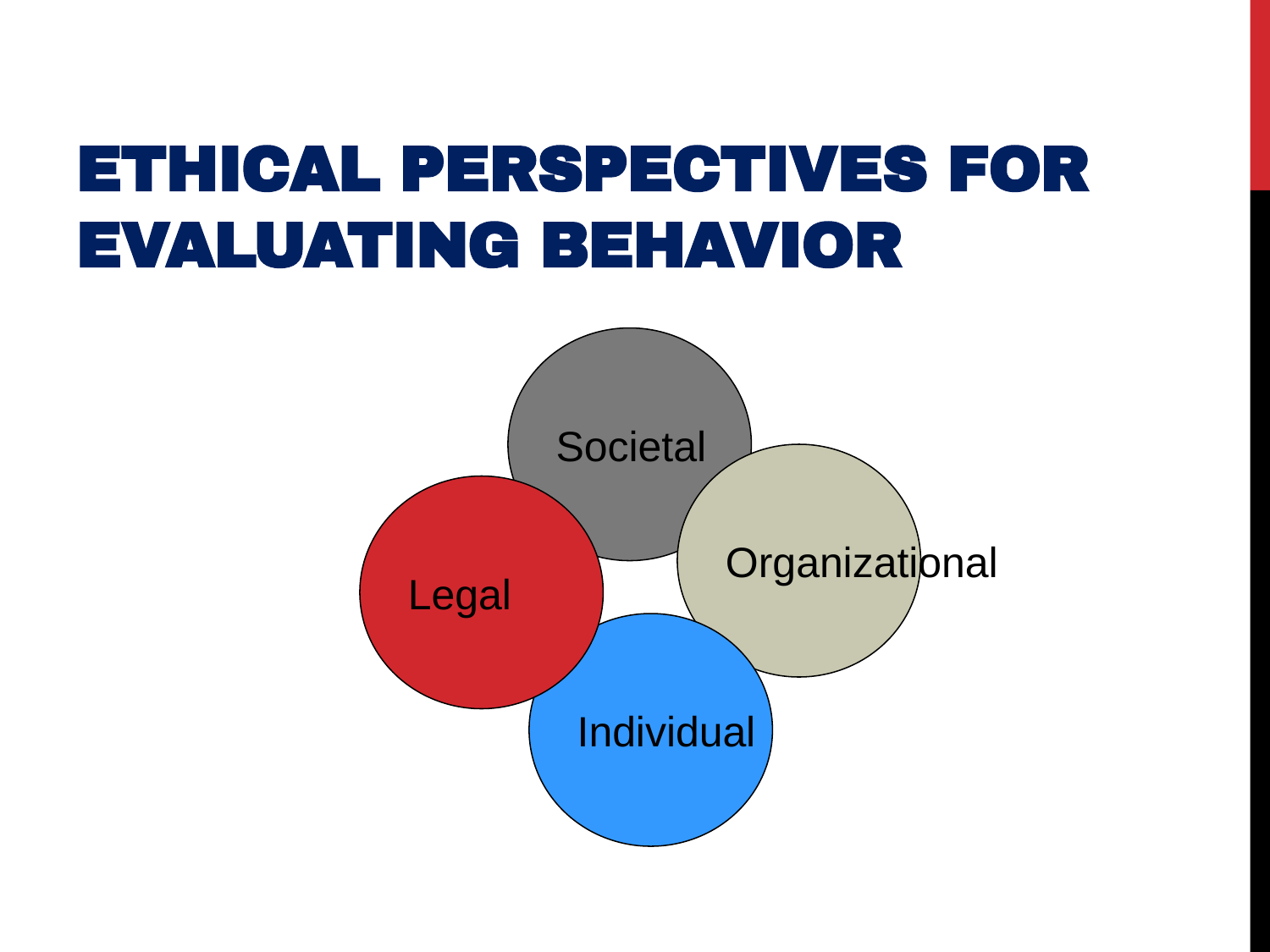

# Ethical Perspectives for Evaluating Behavior
Societal
Organizational
Legal
Individual